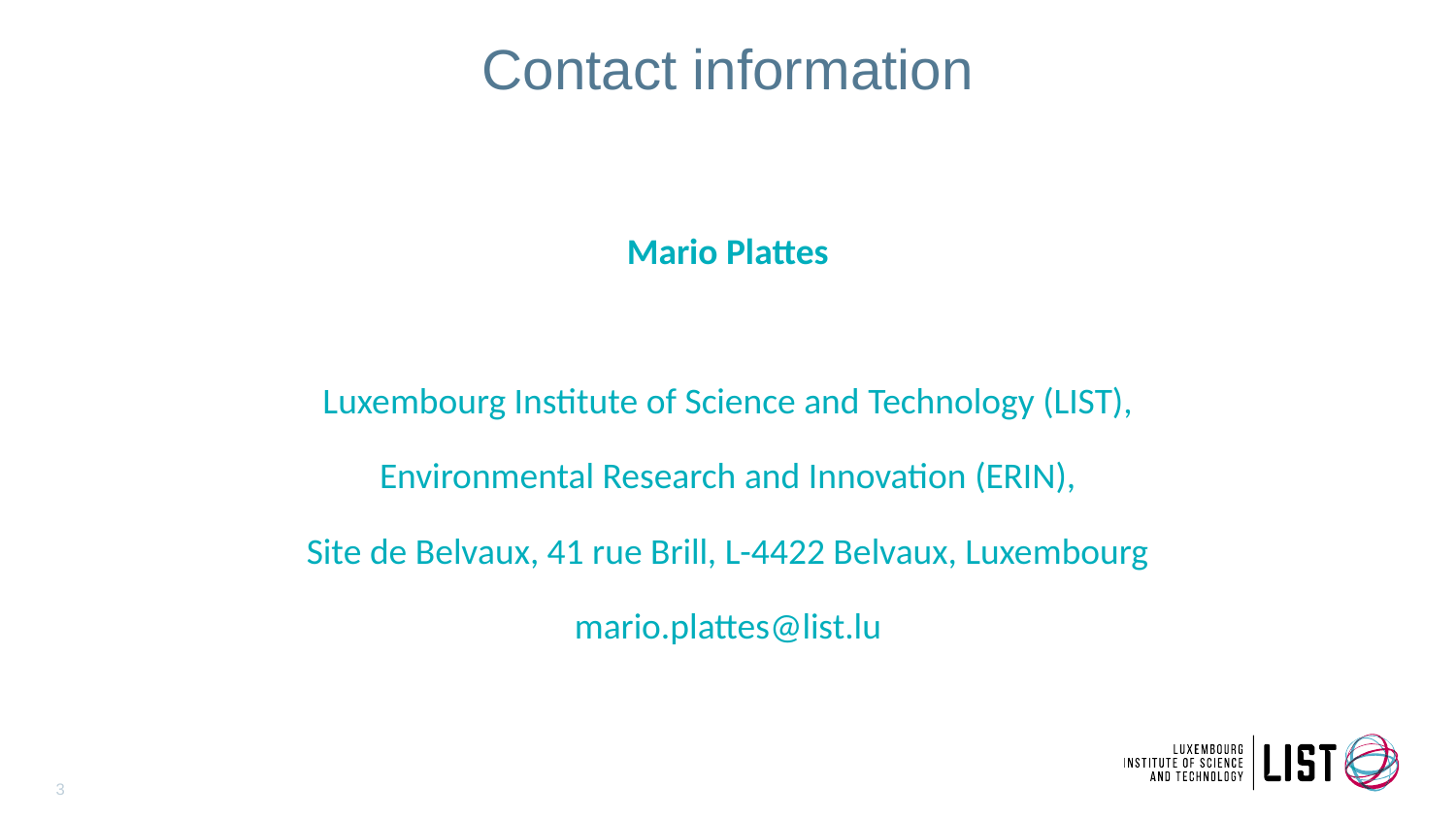

# Contact information
Mario Plattes

Luxembourg Institute of Science and Technology (LIST),
Environmental Research and Innovation (ERIN),
Site de Belvaux, 41 rue Brill, L-4422 Belvaux, Luxembourg
mario.plattes@list.lu

3